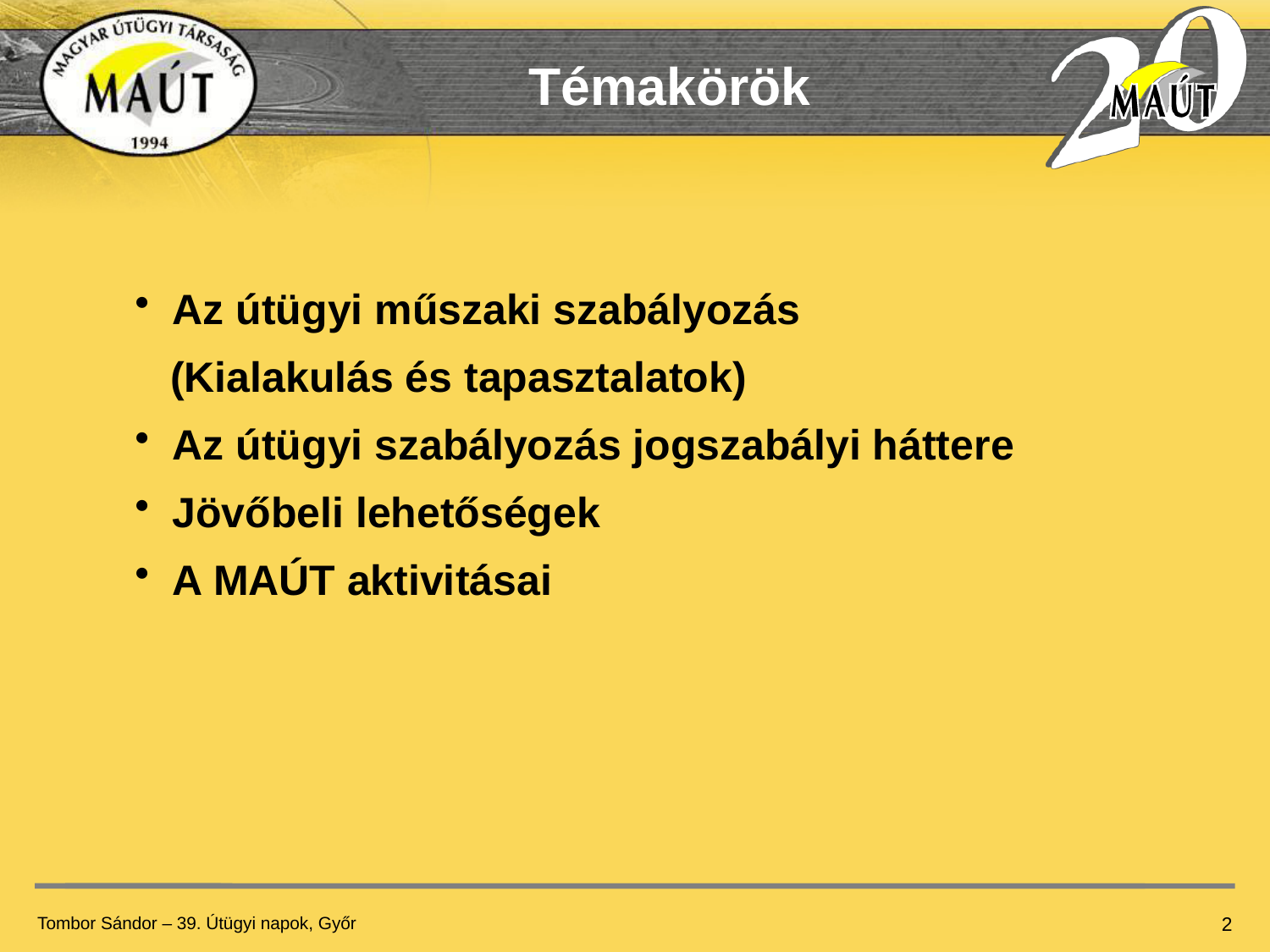

Témakörök
Az útügyi műszaki szabályozás
   (Kialakulás és tapasztalatok)
Az útügyi szabályozás jogszabályi háttere
Jövőbeli lehetőségek
A MAÚT aktivitásai